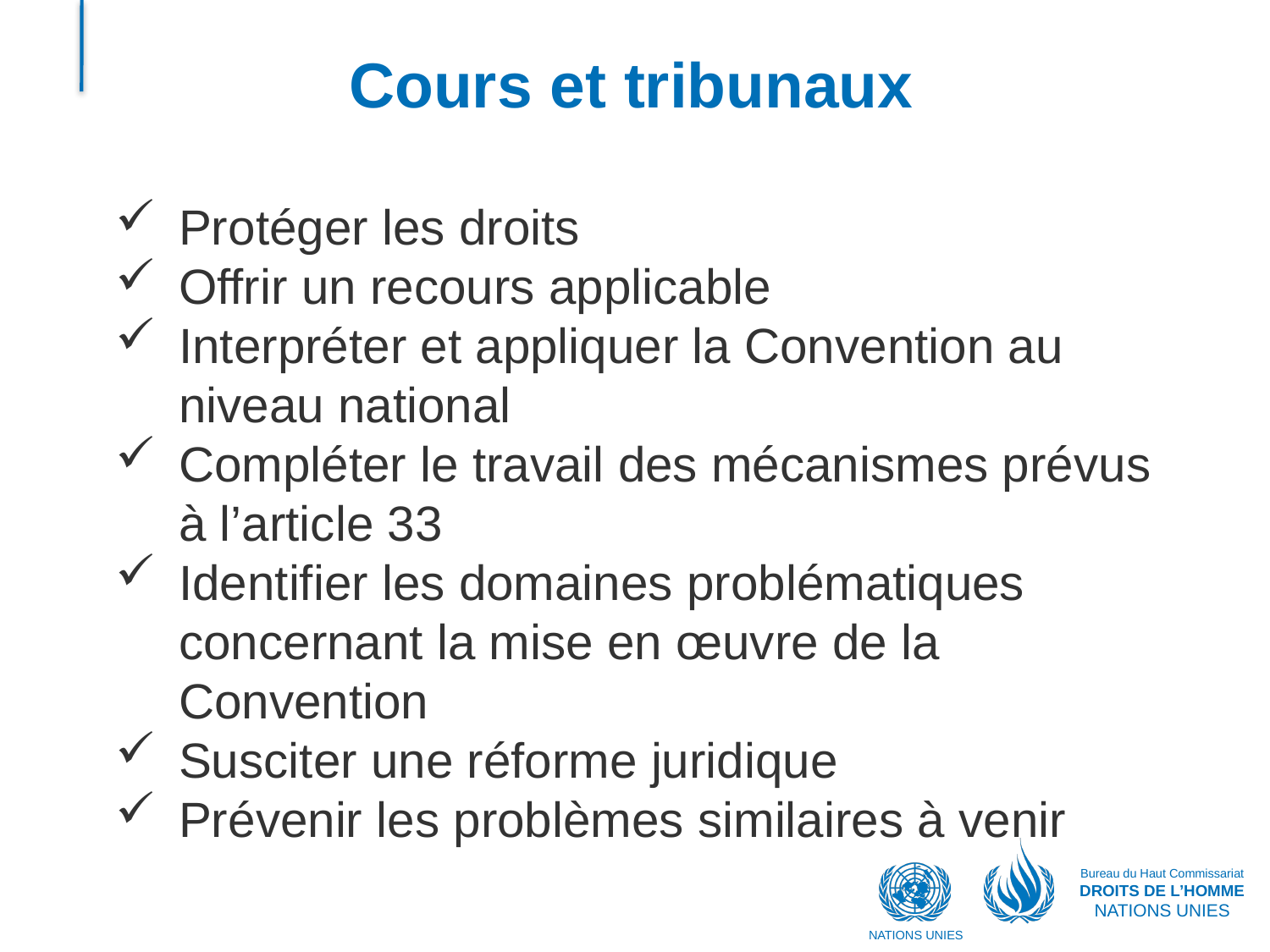

# Cours et tribunaux
Protéger les droits
Offrir un recours applicable
Interpréter et appliquer la Convention au niveau national
Compléter le travail des mécanismes prévus à l’article 33
Identifier les domaines problématiques concernant la mise en œuvre de la Convention
Susciter une réforme juridique
Prévenir les problèmes similaires à venir
Bureau du Haut Commissariat
DROITS DE L’HOMME
NATIONS UNIES
NATIONS UNIES